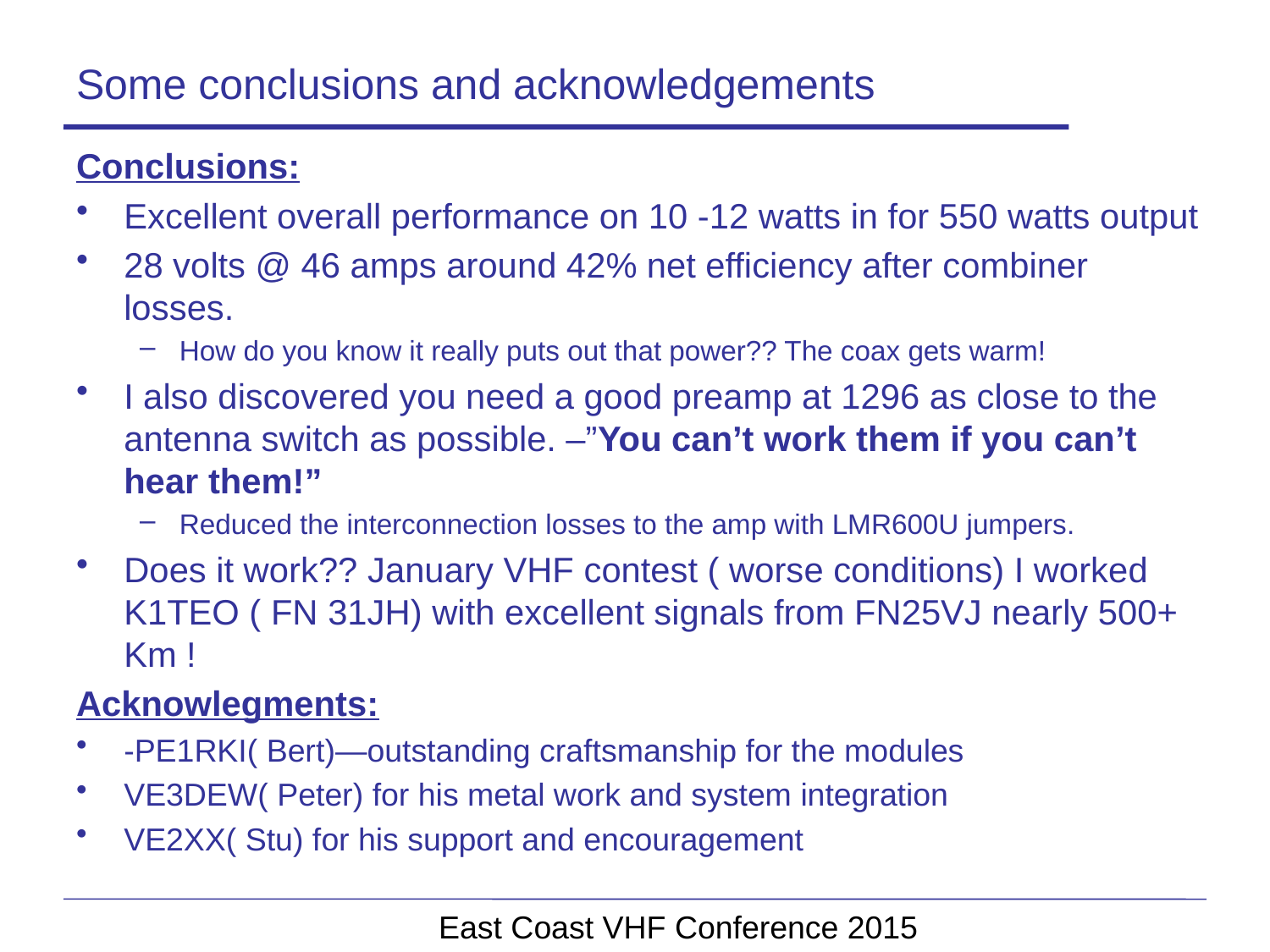

# Some conclusions and acknowledgements
Conclusions:
Excellent overall performance on 10 -12 watts in for 550 watts output
28 volts @ 46 amps around 42% net efficiency after combiner losses.
How do you know it really puts out that power?? The coax gets warm!
I also discovered you need a good preamp at 1296 as close to the antenna switch as possible. –”You can’t work them if you can’t hear them!”
Reduced the interconnection losses to the amp with LMR600U jumpers.
Does it work?? January VHF contest ( worse conditions) I worked K1TEO ( FN 31JH) with excellent signals from FN25VJ nearly 500+ Km !
Acknowlegments:
-PE1RKI( Bert)—outstanding craftsmanship for the modules
VE3DEW( Peter) for his metal work and system integration
VE2XX( Stu) for his support and encouragement